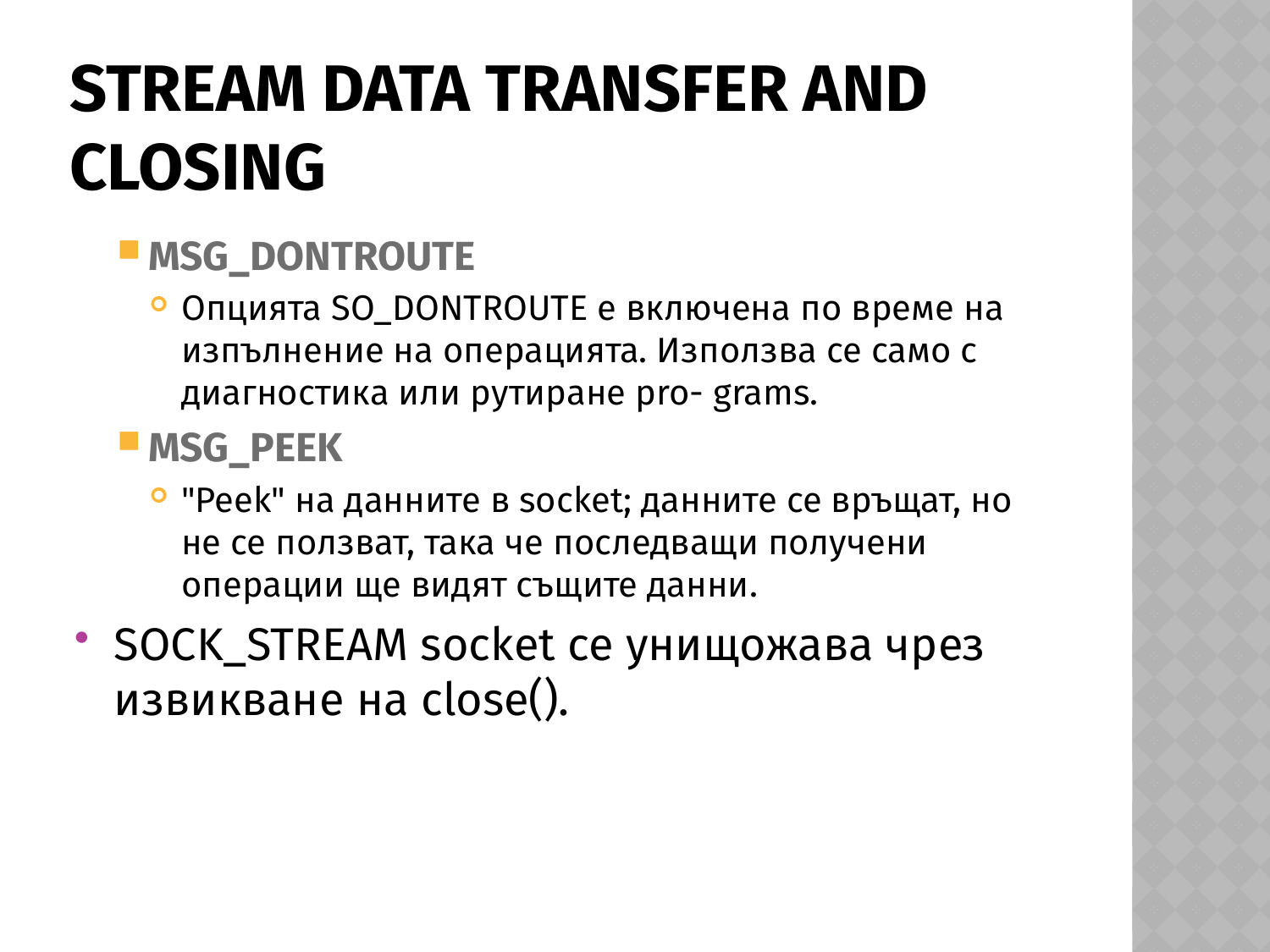

# Stream Data Transfer and Closing
MSG_DONTROUTE
Опцията SO_DONTROUTE е включена по време на изпълнение на операцията. Използва се само с диагностика или рутиране pro- grams.
MSG_PEEK
"Peek" на данните в socket; данните се връщат, но не се ползват, така че последващи получени операции ще видят същите данни.
SOCK_STREAM socket се унищожава чрез извикване на close().